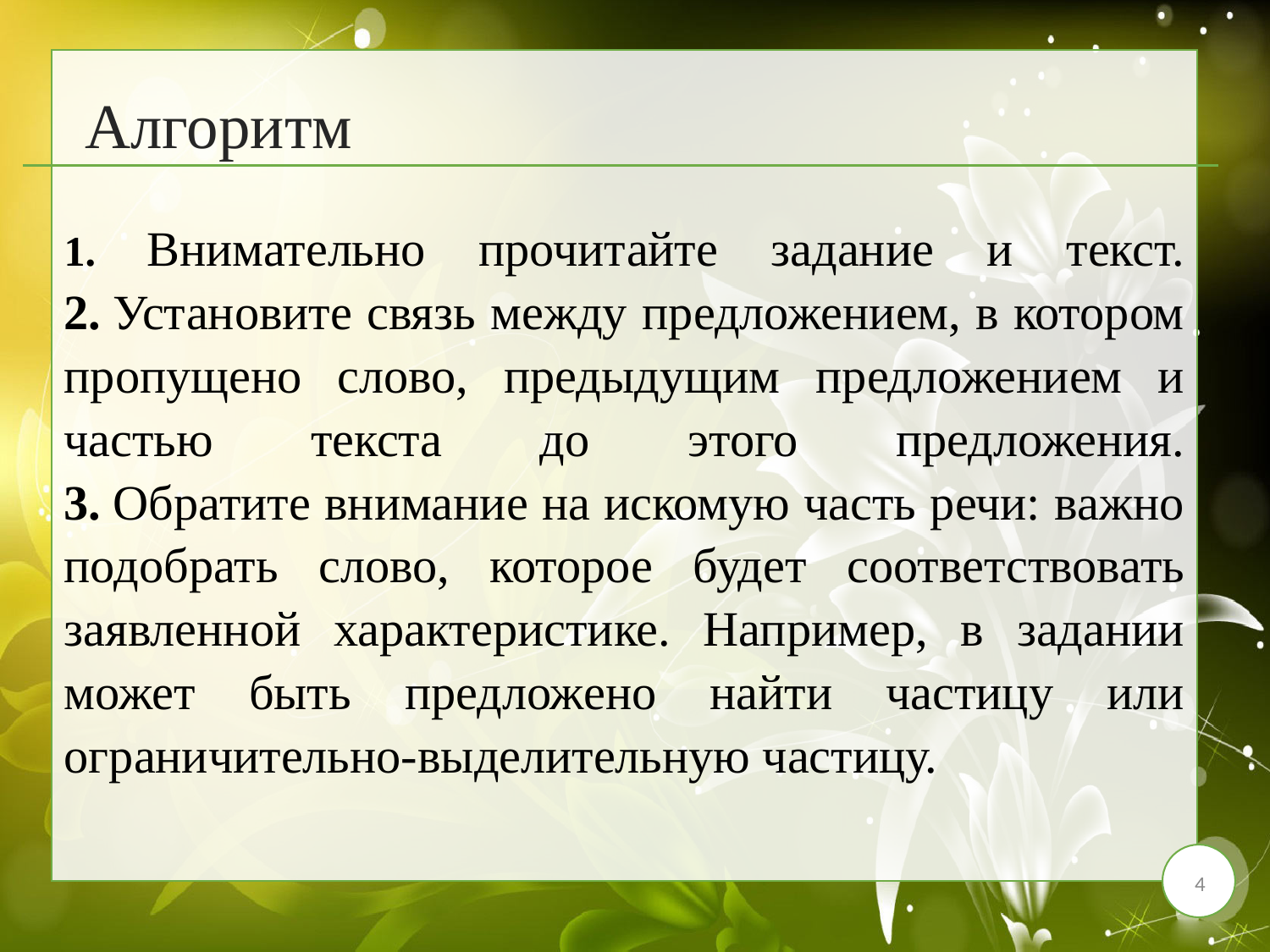

1. Внимательно прочитайте задание и текст.
2. Установите связь между предложением, в котором пропущено слово, предыдущим предложением и частью текста до этого предложения.
3. Обратите внимание на искомую часть речи: важно подобрать слово, которое будет соответствовать заявленной характеристике. Например, в задании может быть предложено найти частицу или ограничительно-выделительную частицу.
Алгоритм

4